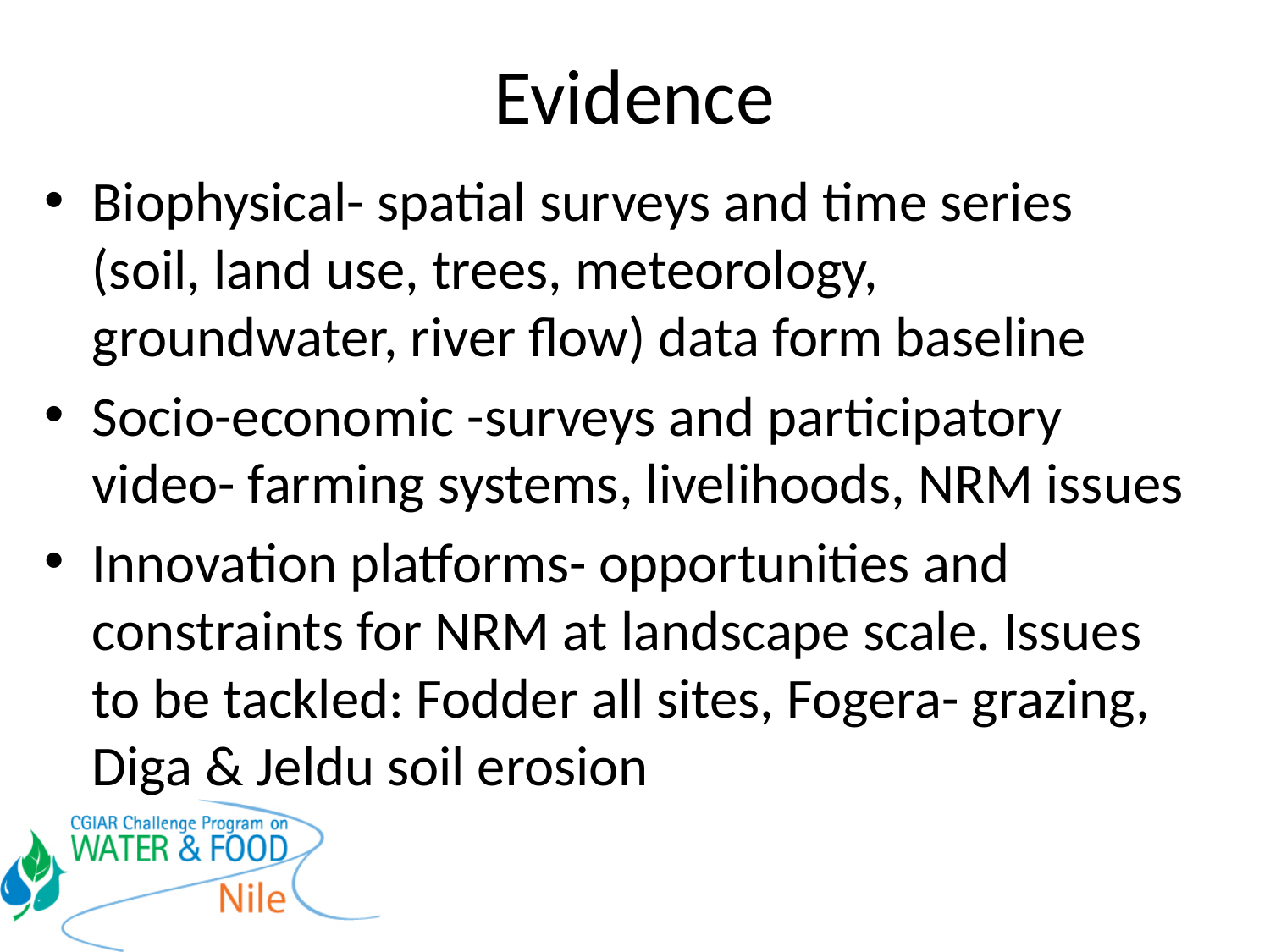

# Evidence
Biophysical- spatial surveys and time series (soil, land use, trees, meteorology, groundwater, river flow) data form baseline
Socio-economic -surveys and participatory video- farming systems, livelihoods, NRM issues
Innovation platforms- opportunities and constraints for NRM at landscape scale. Issues to be tackled: Fodder all sites, Fogera- grazing, Diga & Jeldu soil erosion